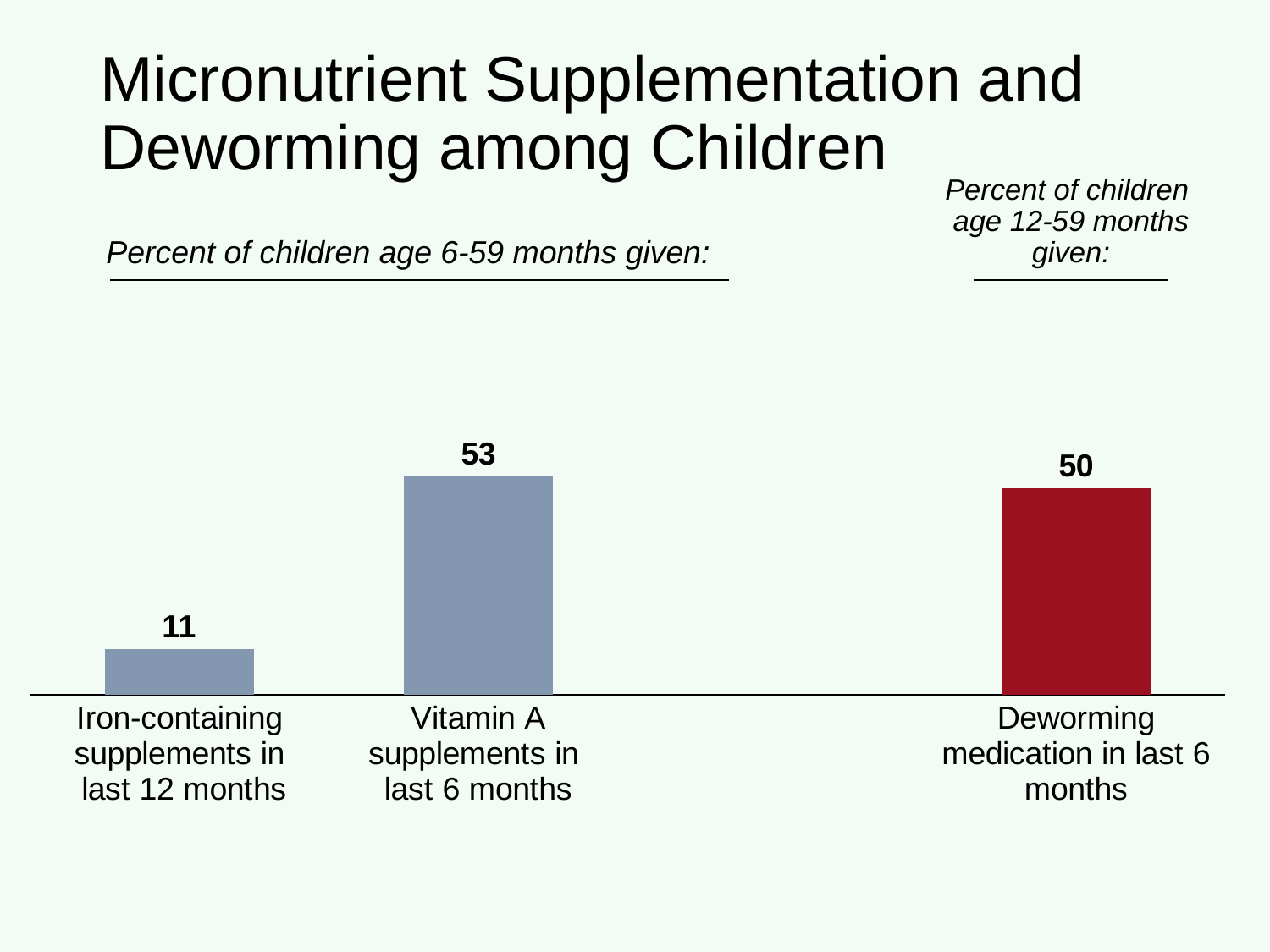

# Micronutrient Supplementation and Deworming among Children
Percent of children
age 12-59 months given:
Percent of children age 6-59 months given:

### Chart

| Category |  |
|---|---|
| Iron-containing supplements in
 last 12 months | 11.0 |
| Vitamin A supplements in
last 6 months | 53.0 |
|  | None |
| Deworming medication in last 6 months | 50.0 |